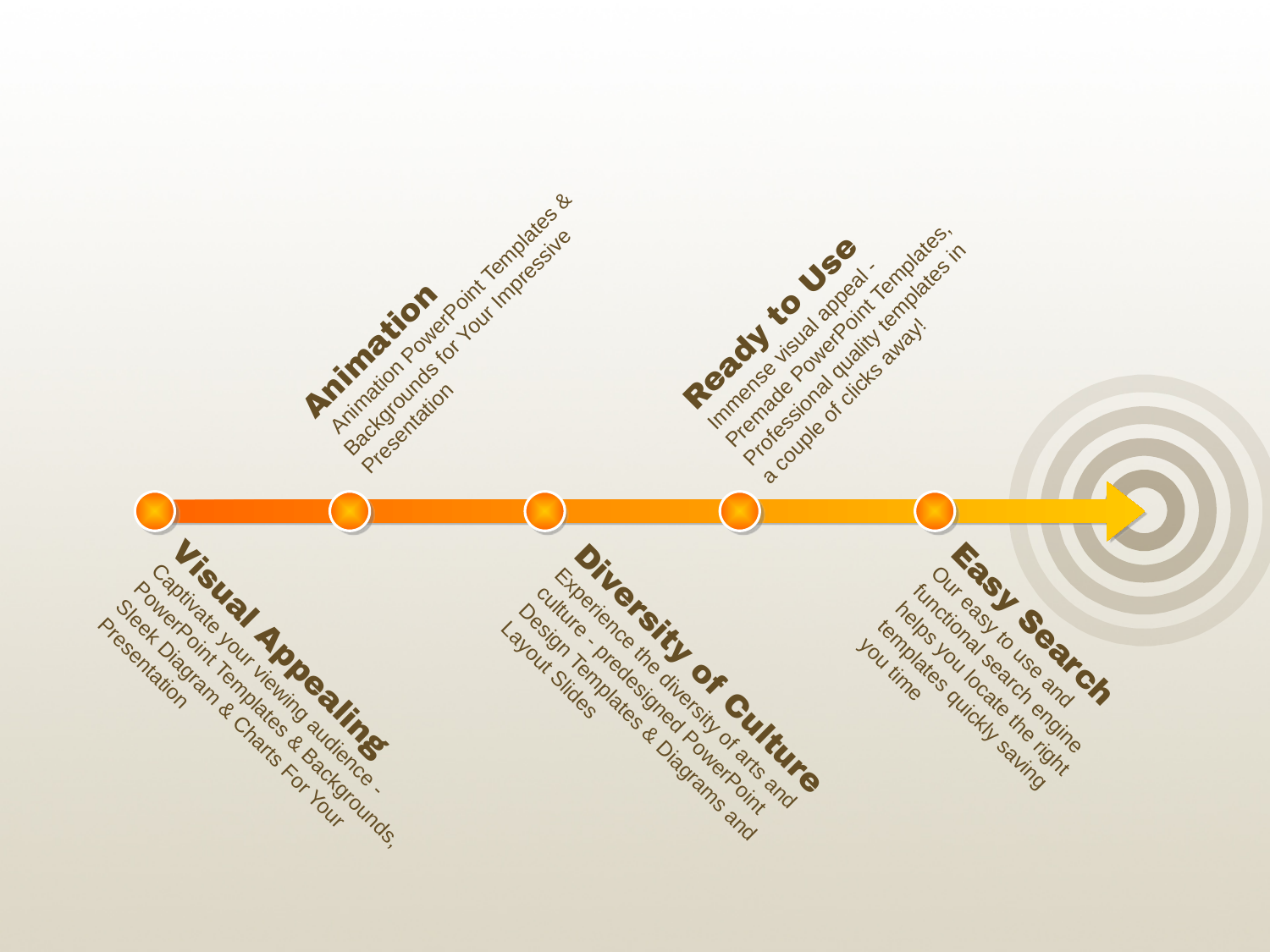

Animation
 Animation PowerPoint Templates & Backgrounds for Your Impressive Presentation
Ready to Use
Immense visual appeal - Premade PowerPoint Templates, Professional quality templates in a couple of clicks away!

Easy Search
Our easy to use and functional search engine helps you locate the right templates quickly saving you time
Diversity of Culture
Experience the diversity of arts and culture - predesigned PowerPoint Design Templates & Diagrams and Layout Slides
Visual Appealing
Captivate your viewing audience - PowerPoint Templates & Backgrounds, Sleek Diagram & Charts For Your Presentation